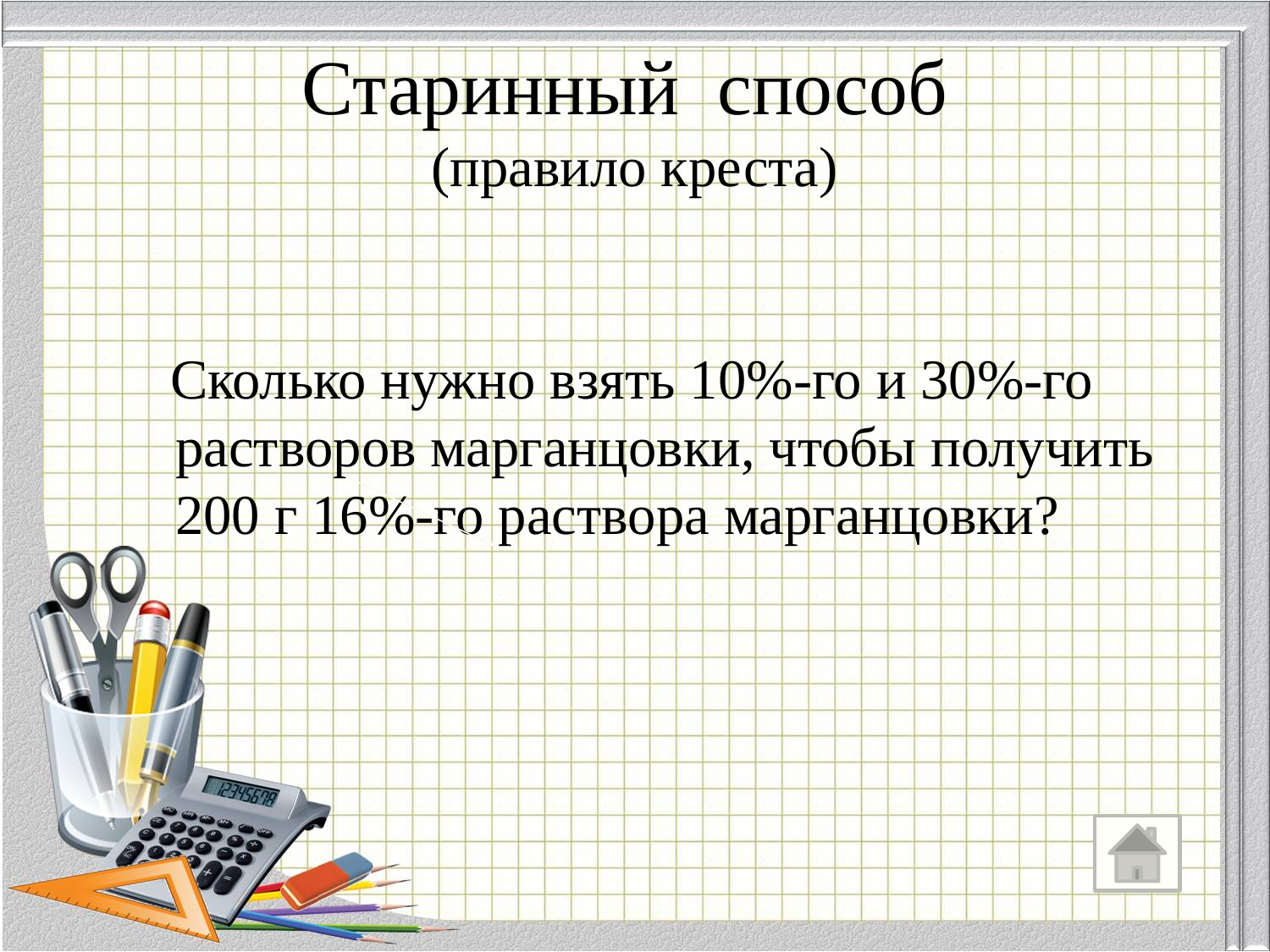

# Старинный  способ (правило креста)
   Сколько нужно взять 10%-го и 30%-го растворов марганцовки, чтобы получить 200 г 16%-го раствора марганцовки?